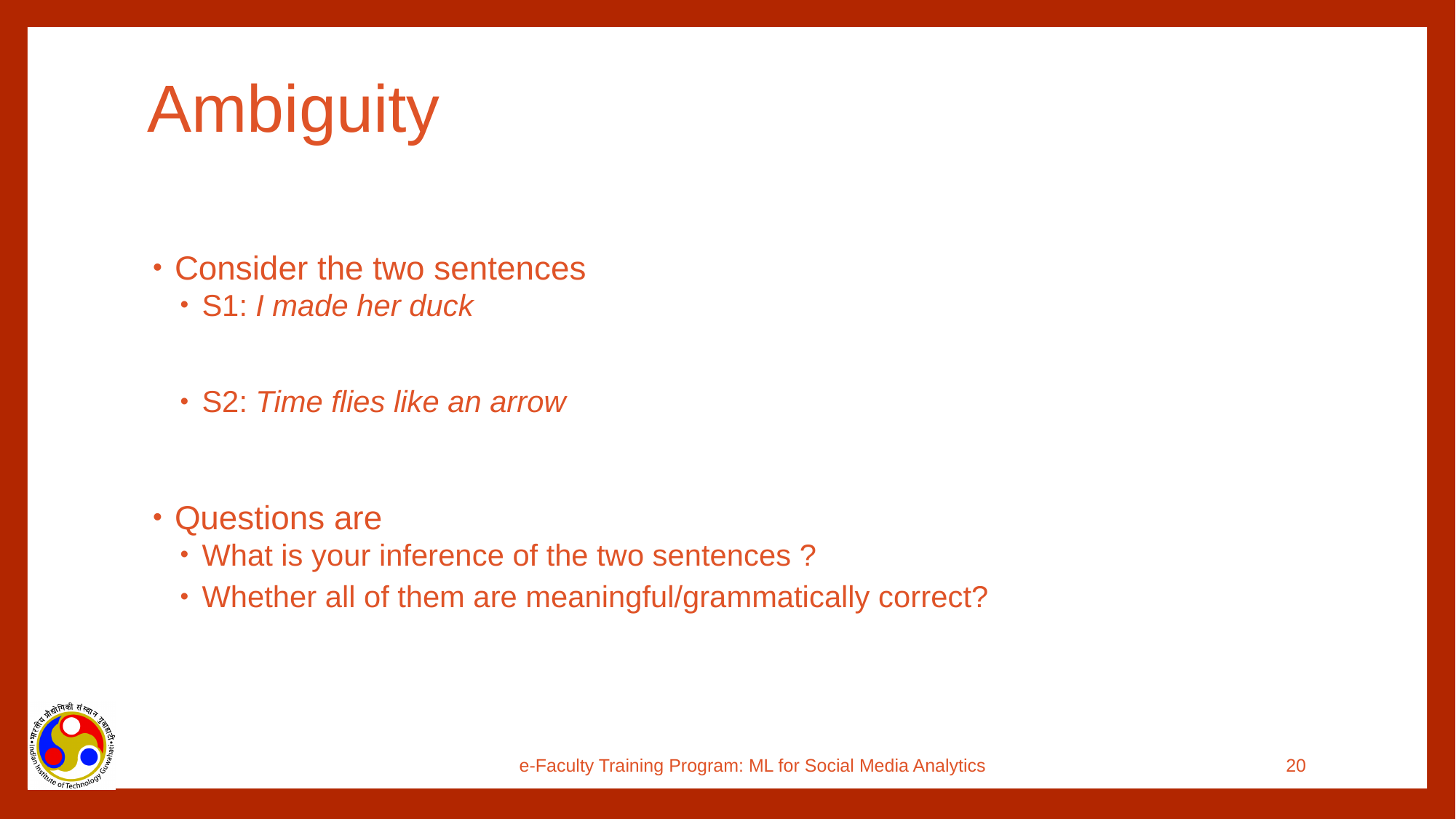

# Ambiguity
Consider the two sentences
S1: I made her duck

S2: Time flies like an arrow

Questions are
What is your inference of the two sentences ?
Whether all of them are meaningful/grammatically correct?
e-Faculty Training Program: ML for Social Media Analytics
20